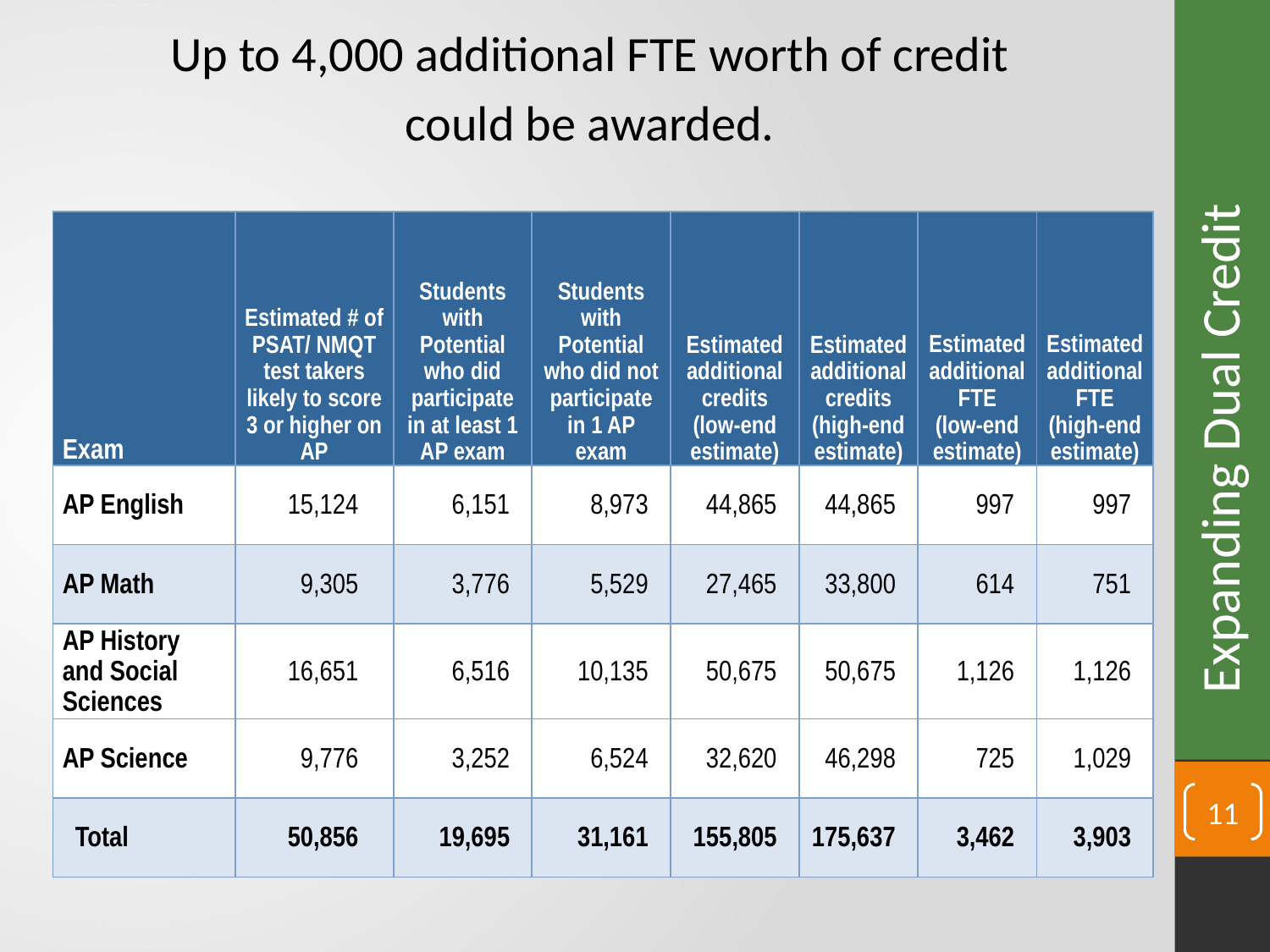

Up to 4,000 additional FTE worth of credit
could be awarded.

| Exam | Estimated # of PSAT/ NMQT test takers likely to score 3 or higher on AP | Students with Potential who did participate in at least 1 AP exam | Students with Potential who did not participate in 1 AP exam | Estimated additional credits (low-end estimate) | Estimated additional credits (high-end estimate) | Estimated additional FTE (low-end estimate) | Estimated additional FTE (high-end estimate) |
| --- | --- | --- | --- | --- | --- | --- | --- |
| AP English | 15,124 | 6,151 | 8,973 | 44,865 | 44,865 | 997 | 997 |
| AP Math | 9,305 | 3,776 | 5,529 | 27,465 | 33,800 | 614 | 751 |
| AP History and Social Sciences | 16,651 | 6,516 | 10,135 | 50,675 | 50,675 | 1,126 | 1,126 |
| AP Science | 9,776 | 3,252 | 6,524 | 32,620 | 46,298 | 725 | 1,029 |
| Total | 50,856 | 19,695 | 31,161 | 155,805 | 175,637 | 3,462 | 3,903 |

Expanding Dual Credit
11